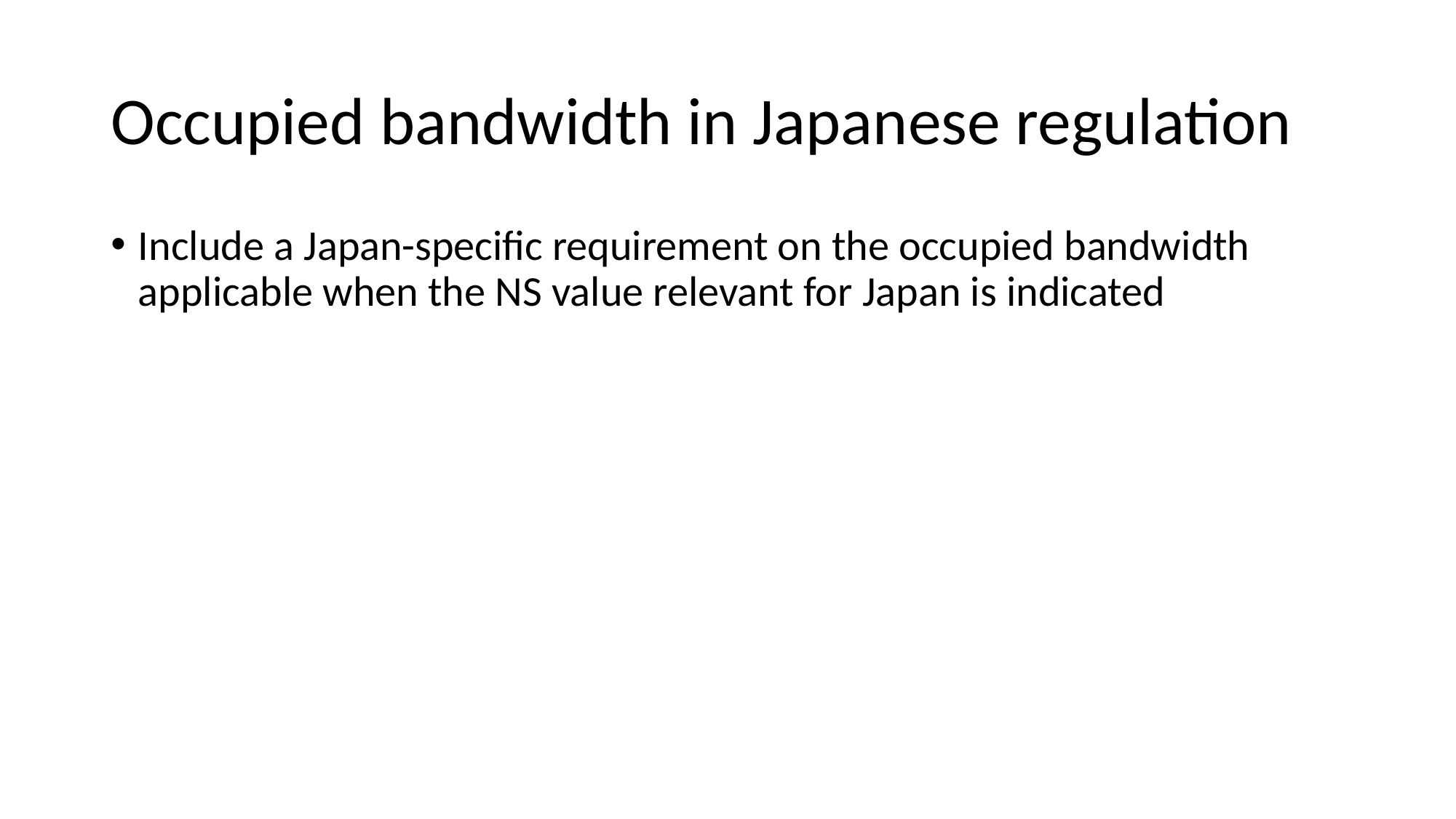

# Occupied bandwidth in Japanese regulation
Include a Japan-specific requirement on the occupied bandwidth applicable when the NS value relevant for Japan is indicated